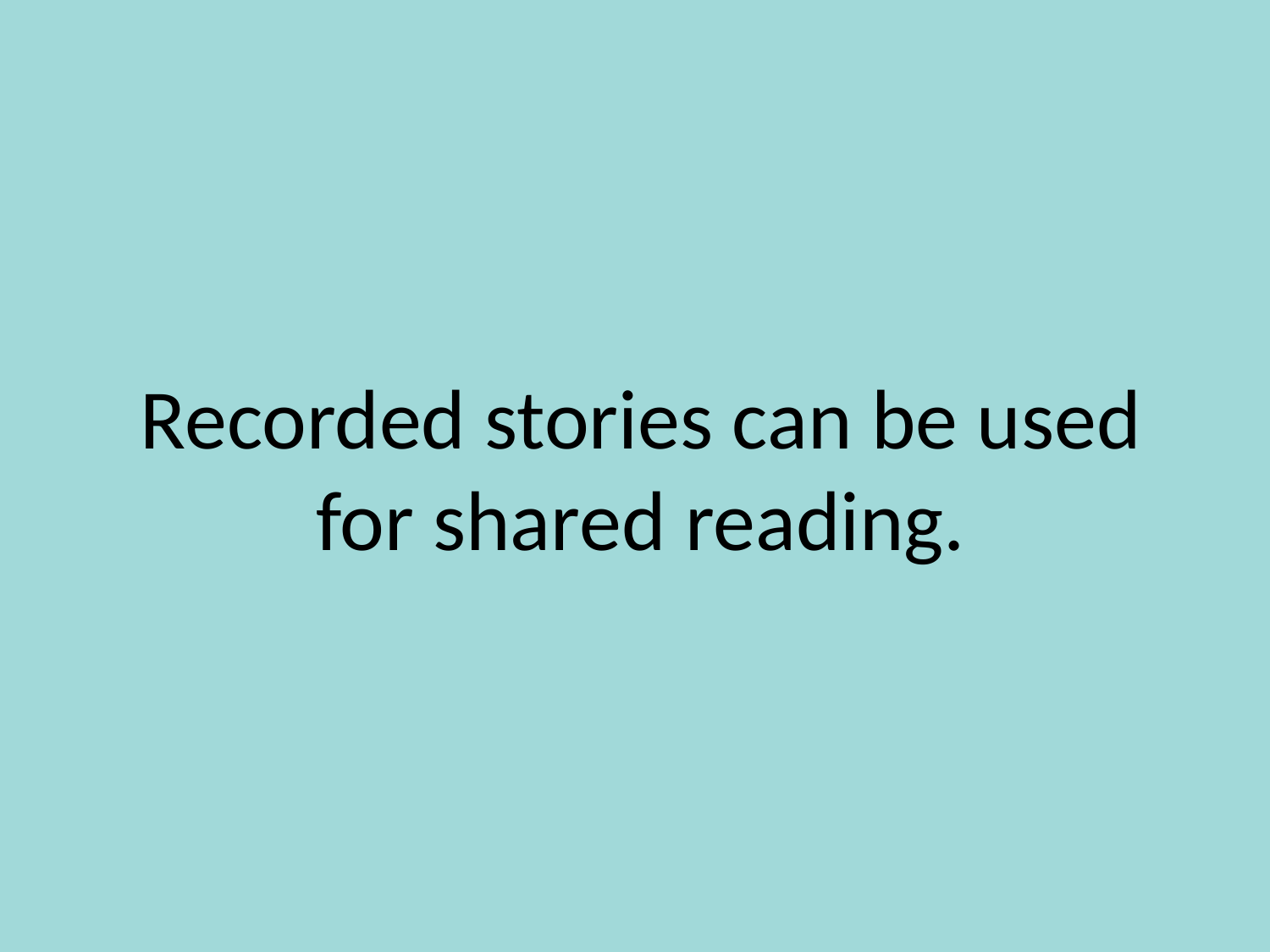

# Recorded stories can be used for shared reading.